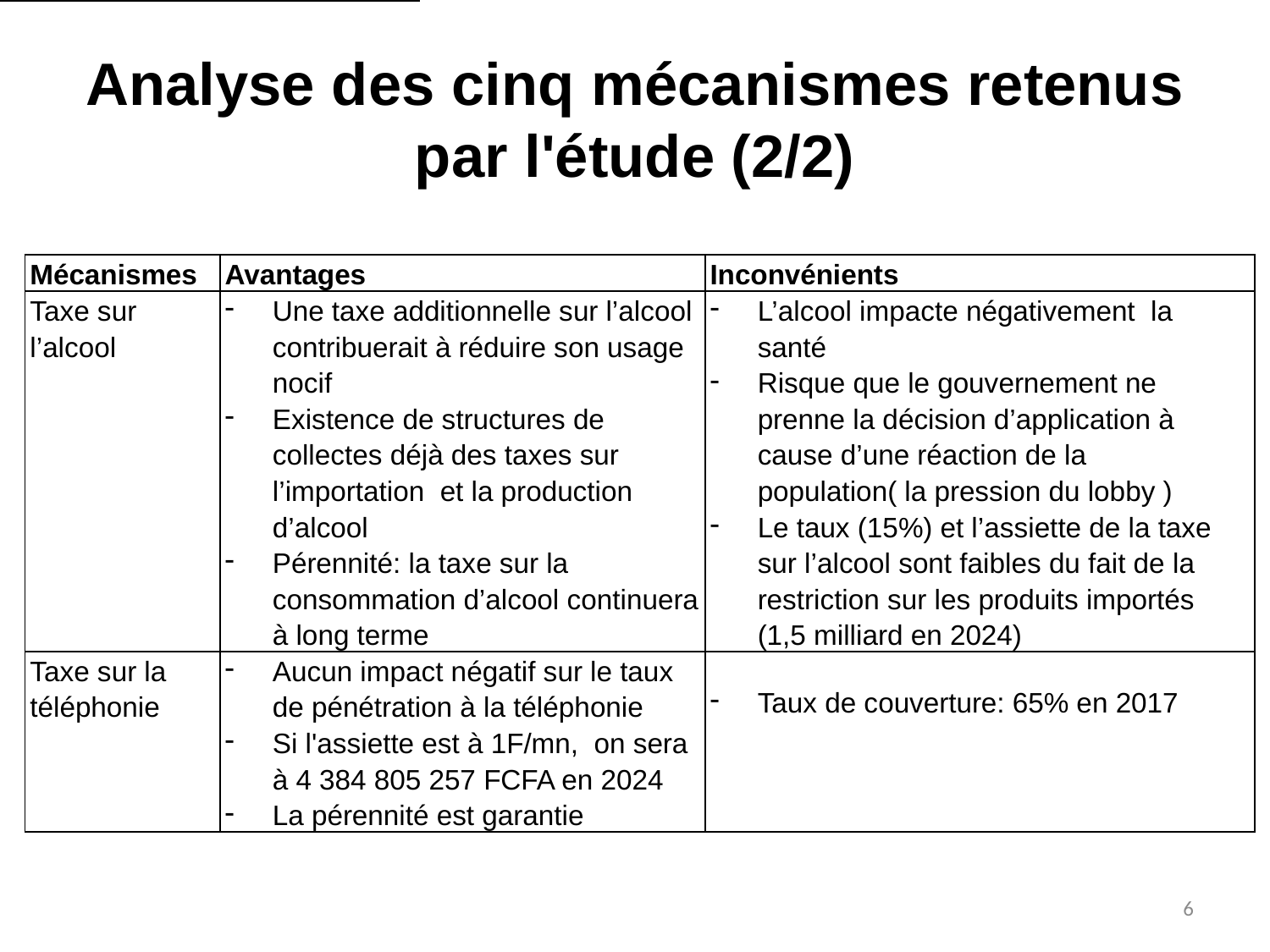

# Analyse des cinq mécanismes retenus par l'étude (2/2)
| Mécanismes | Avantages | Inconvénients |
| --- | --- | --- |
| Taxe sur l’alcool | Une taxe additionnelle sur l’alcool contribuerait à réduire son usage nocif Existence de structures de collectes déjà des taxes sur l’importation et la production d’alcool Pérennité: la taxe sur la consommation d’alcool continuera à long terme | L’alcool impacte négativement la santé Risque que le gouvernement ne prenne la décision d’application à cause d’une réaction de la population( la pression du lobby ) Le taux (15%) et l’assiette de la taxe sur l’alcool sont faibles du fait de la restriction sur les produits importés (1,5 milliard en 2024) |
| Taxe sur la téléphonie | Aucun impact négatif sur le taux de pénétration à la téléphonie Si l'assiette est à 1F/mn, on sera à 4 384 805 257 FCFA en 2024 La pérennité est garantie | Taux de couverture: 65% en 2017 |
6